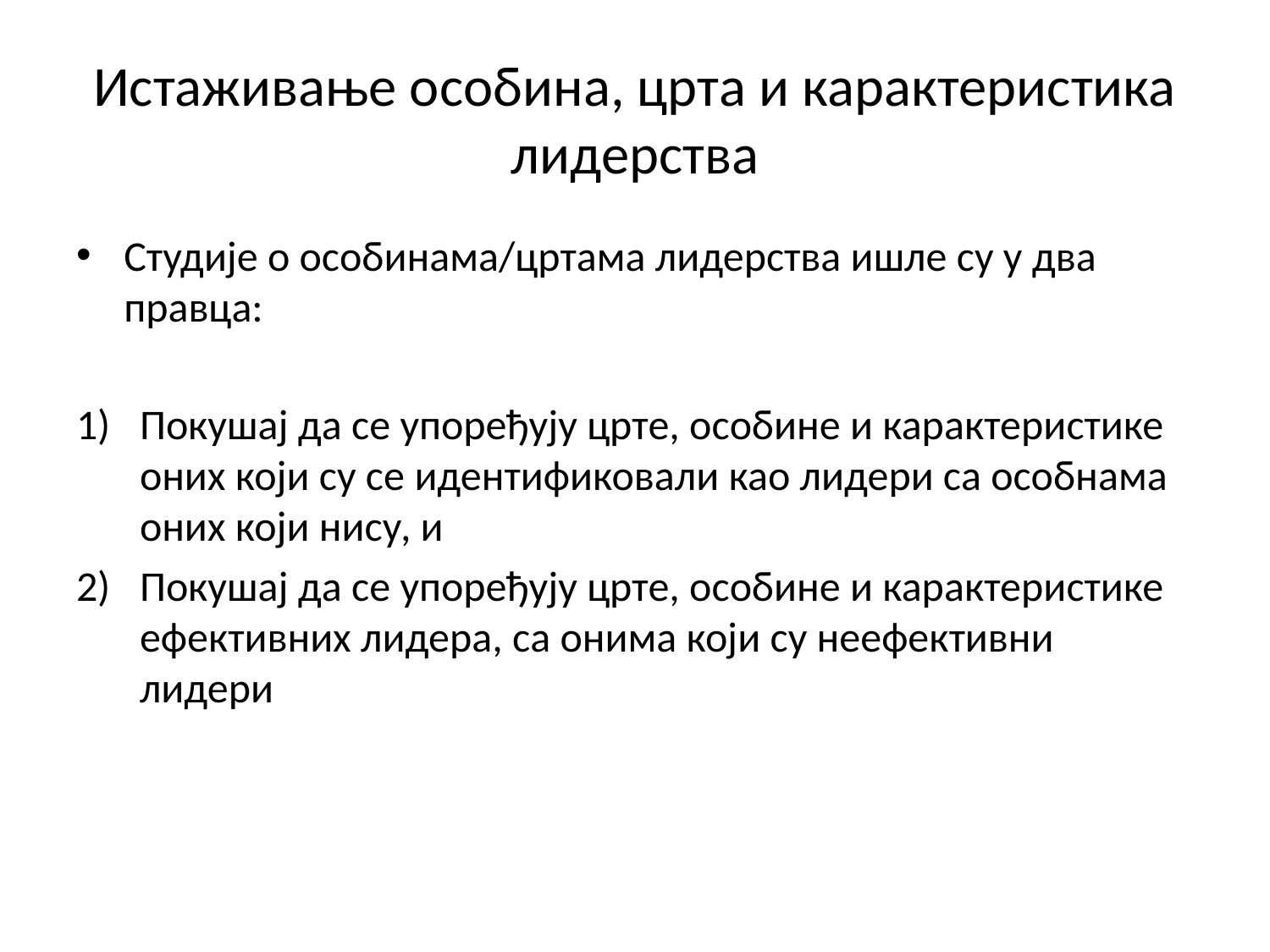

# Истаживање особина, црта и карактеристика лидерства
Студије о особинама/цртама лидерства ишле су у два правца:

Покушај да се упоређују црте, особине и карактеристике оних који су се идентификовали као лидери са особнама оних који нису, и
Покушај да се упоређују црте, особине и карактеристике ефективних лидера, са онима који су неефективни лидери